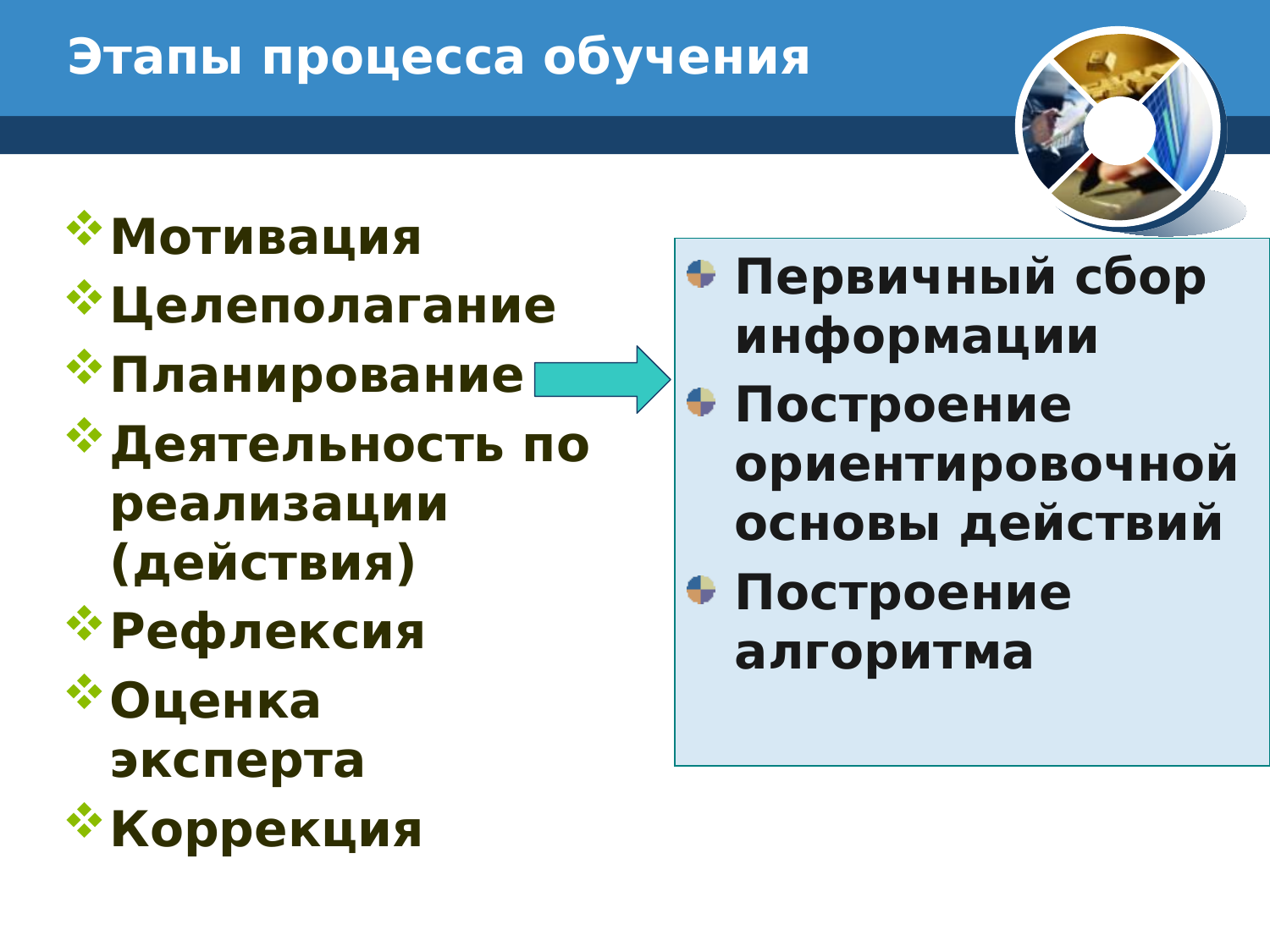

Этапы процесса обучения
Мотивация
Целеполагание
Планирование
Деятельность по реализации (действия)
Рефлексия
Оценка эксперта
Коррекция
Первичный сбор информации
Построение ориентировочной основы действий
Построение алгоритма